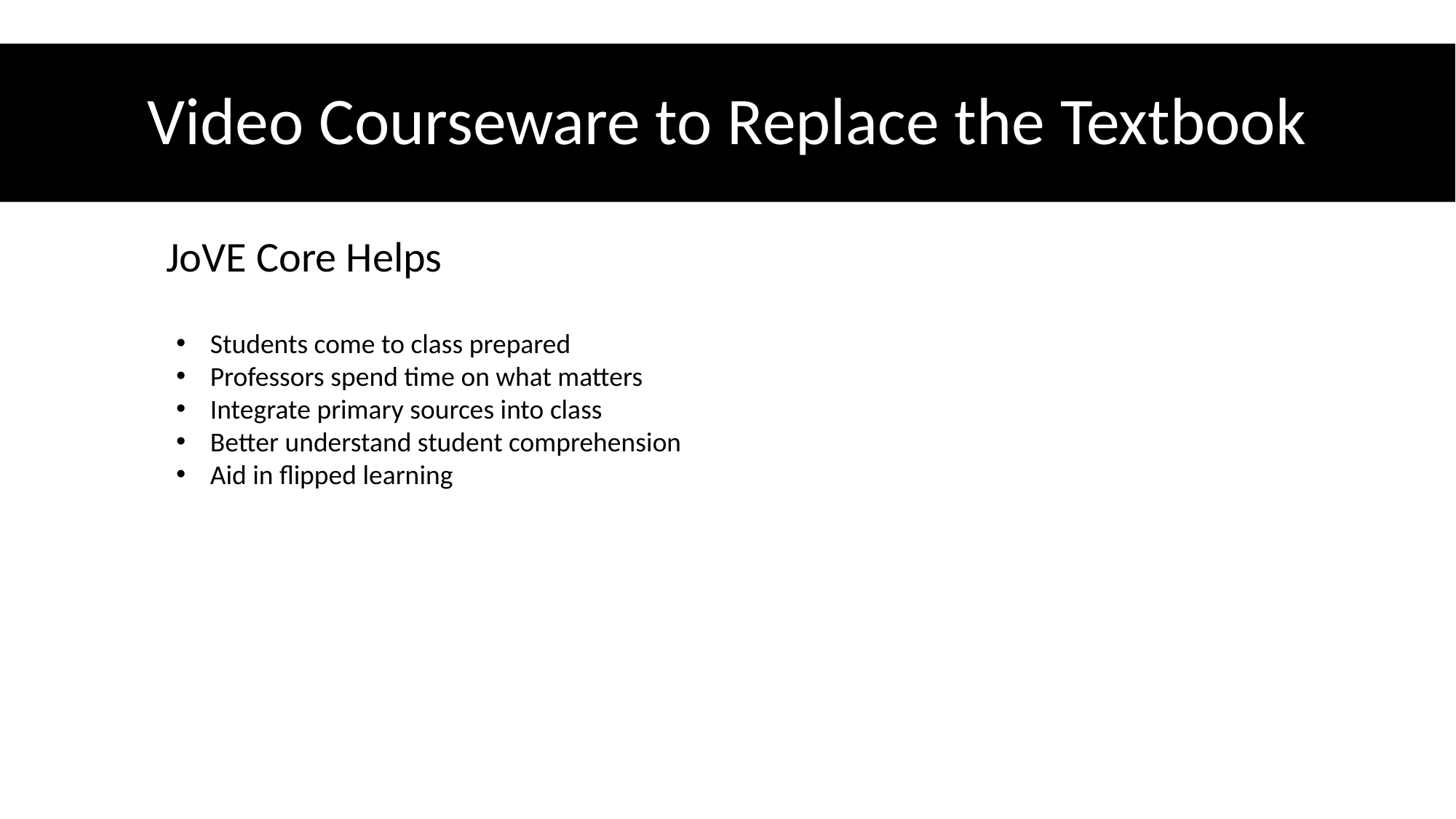

# Video Courseware to Replace the Textbook
JoVE Core Helps
Students come to class prepared
Professors spend time on what matters
Integrate primary sources into class
Better understand student comprehension
Aid in flipped learning